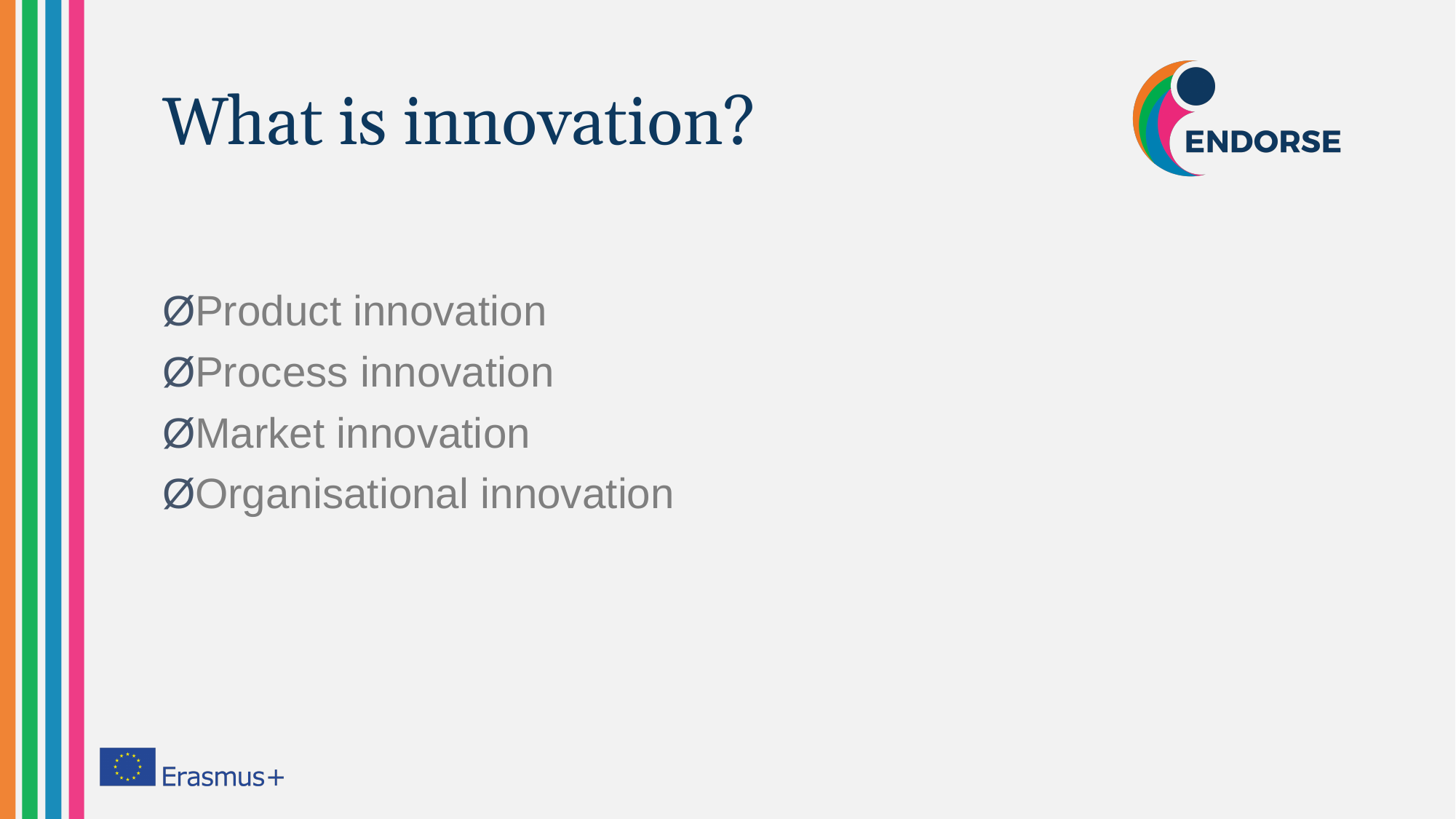

# What is innovation?

ØProduct innovation
ØProcess innovation
ØMarket innovation
ØOrganisational innovation